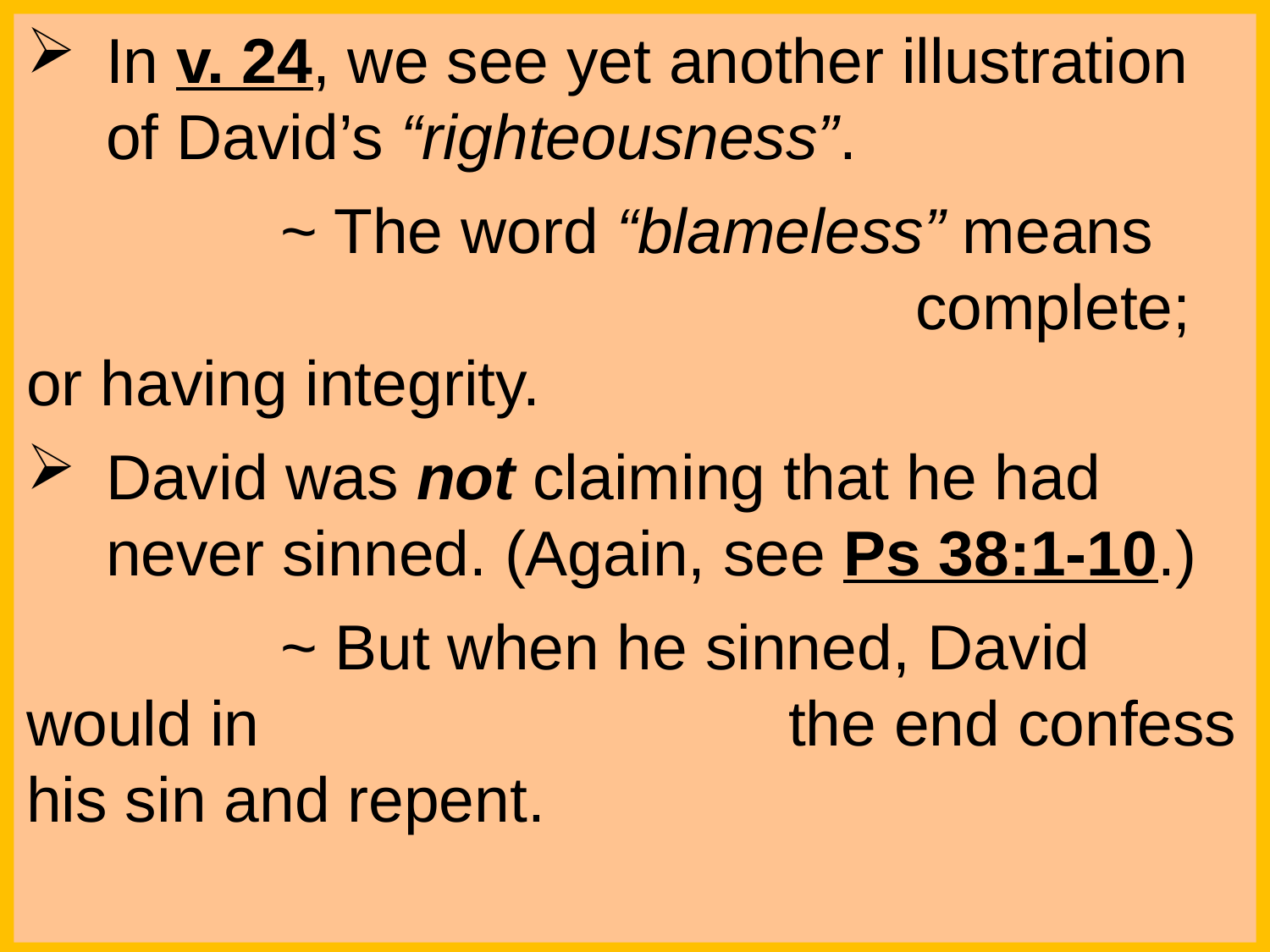

In v. 24, we see yet another illustration of David’s “righteousness”.
		~ The word “blameless” means 							complete; or having integrity.
David was not claiming that he had never sinned. (Again, see Ps 38:1-10.)
		~ But when he sinned, David would in 					the end confess his sin and repent.